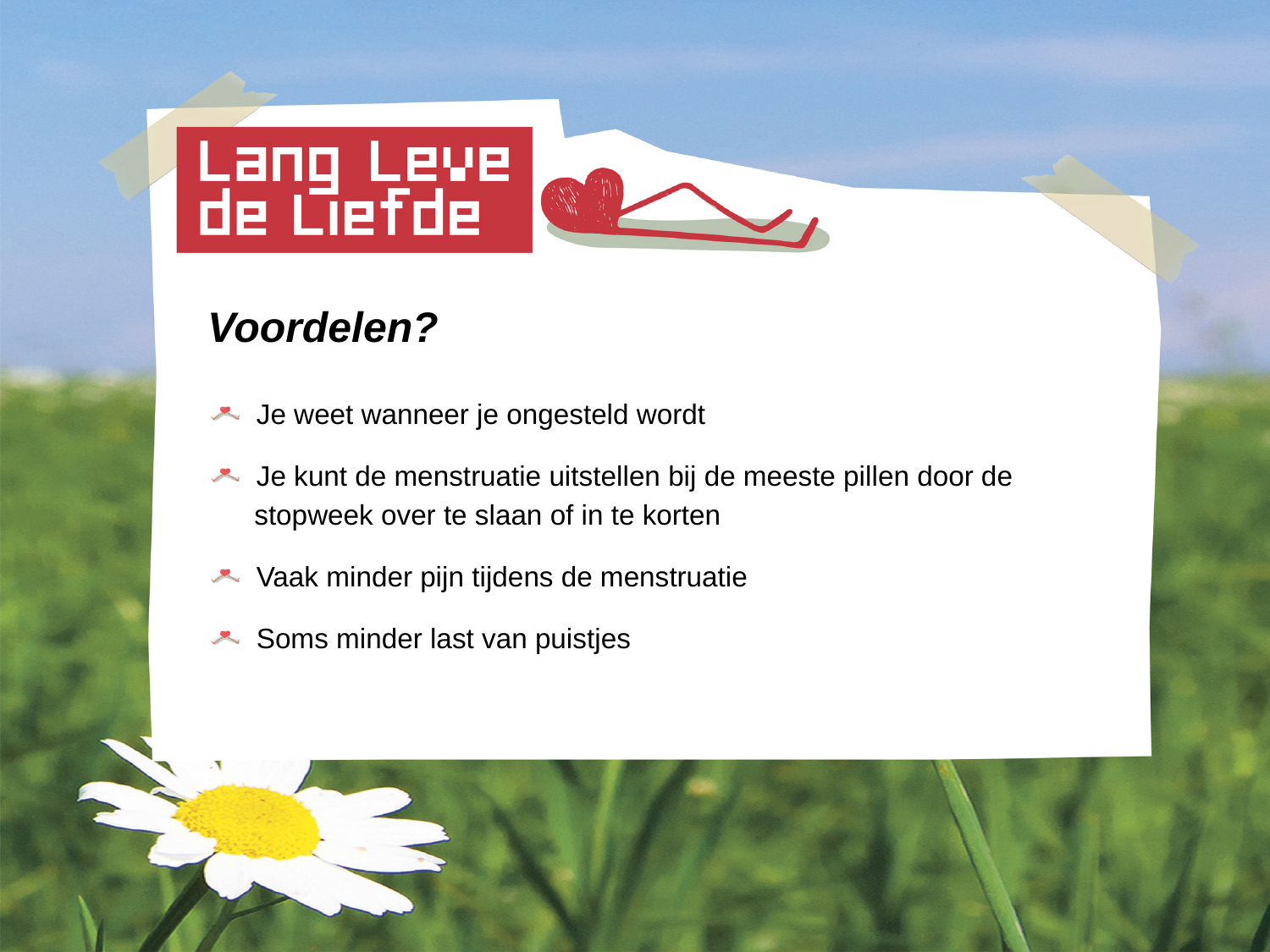

Voordelen?

  Je weet wanneer je ongesteld wordt

  Je kunt de menstruatie uitstellen bij de meeste pillen door de
      stopweek over te slaan of in te korten

  Vaak minder pijn tijdens de menstruatie

  Soms minder last van puistjes